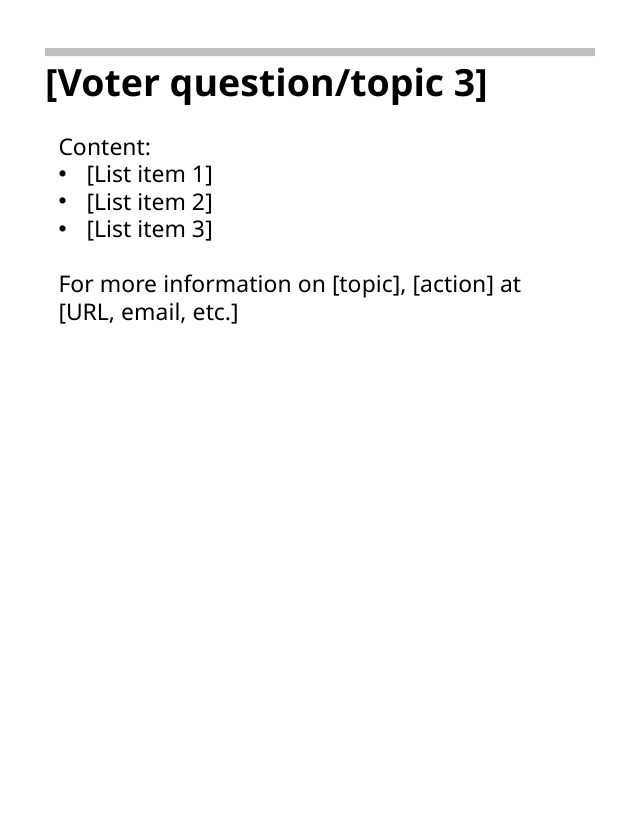

# [Voter question/topic 3]
Content:
[List item 1]
[List item 2]
[List item 3]

For more information on [topic], [action] at [URL, email, etc.]